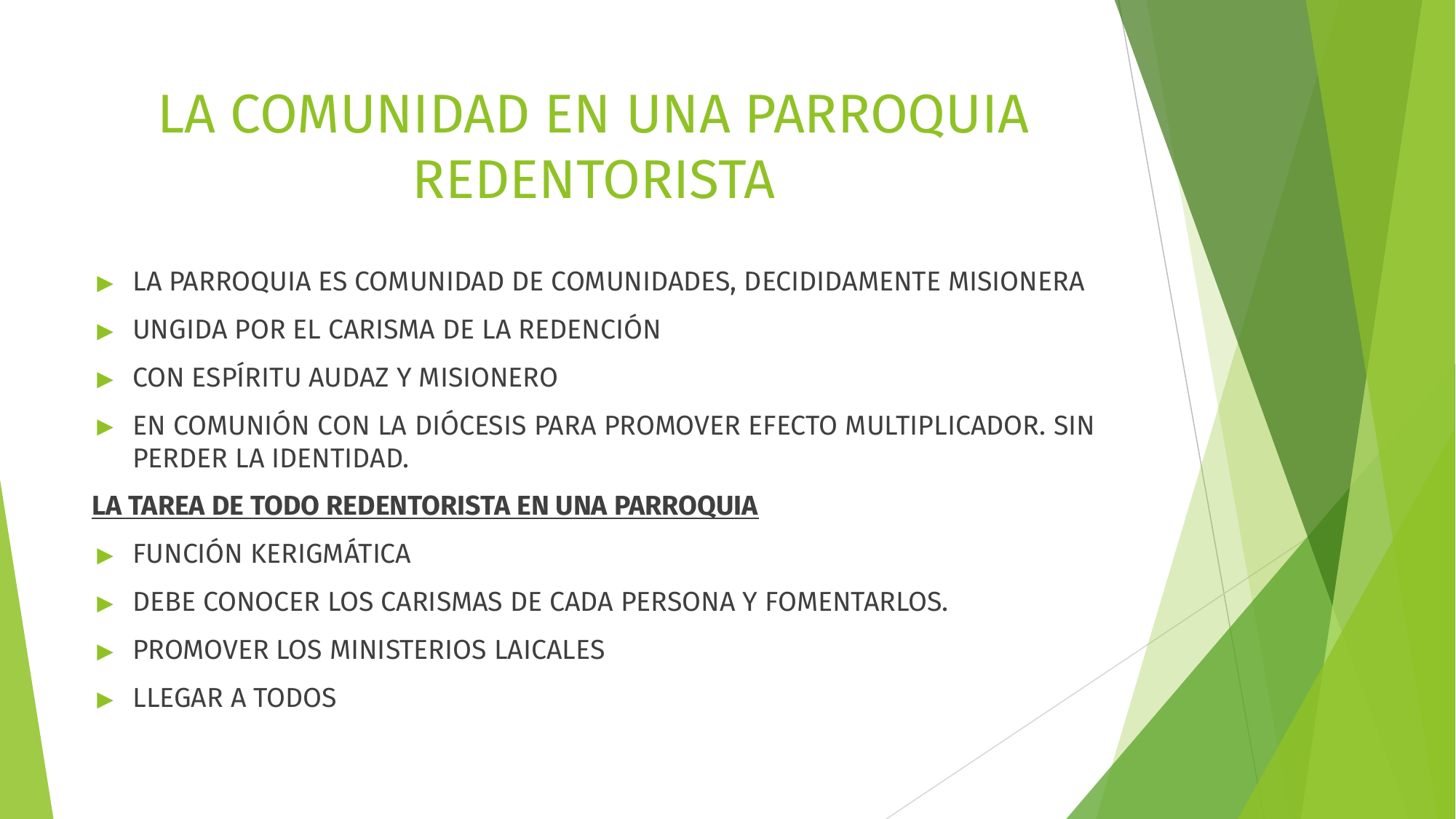

# LA COMUNIDAD EN UNA PARROQUIA REDENTORISTA
LA PARROQUIA ES COMUNIDAD DE COMUNIDADES, DECIDIDAMENTE MISIONERA
UNGIDA POR EL CARISMA DE LA REDENCIÓN
CON ESPÍRITU AUDAZ Y MISIONERO
EN COMUNIÓN CON LA DIÓCESIS PARA PROMOVER EFECTO MULTIPLICADOR. SIN PERDER LA IDENTIDAD.
LA TAREA DE TODO REDENTORISTA EN UNA PARROQUIA
FUNCIÓN KERIGMÁTICA
DEBE CONOCER LOS CARISMAS DE CADA PERSONA Y FOMENTARLOS.
PROMOVER LOS MINISTERIOS LAICALES
LLEGAR A TODOS